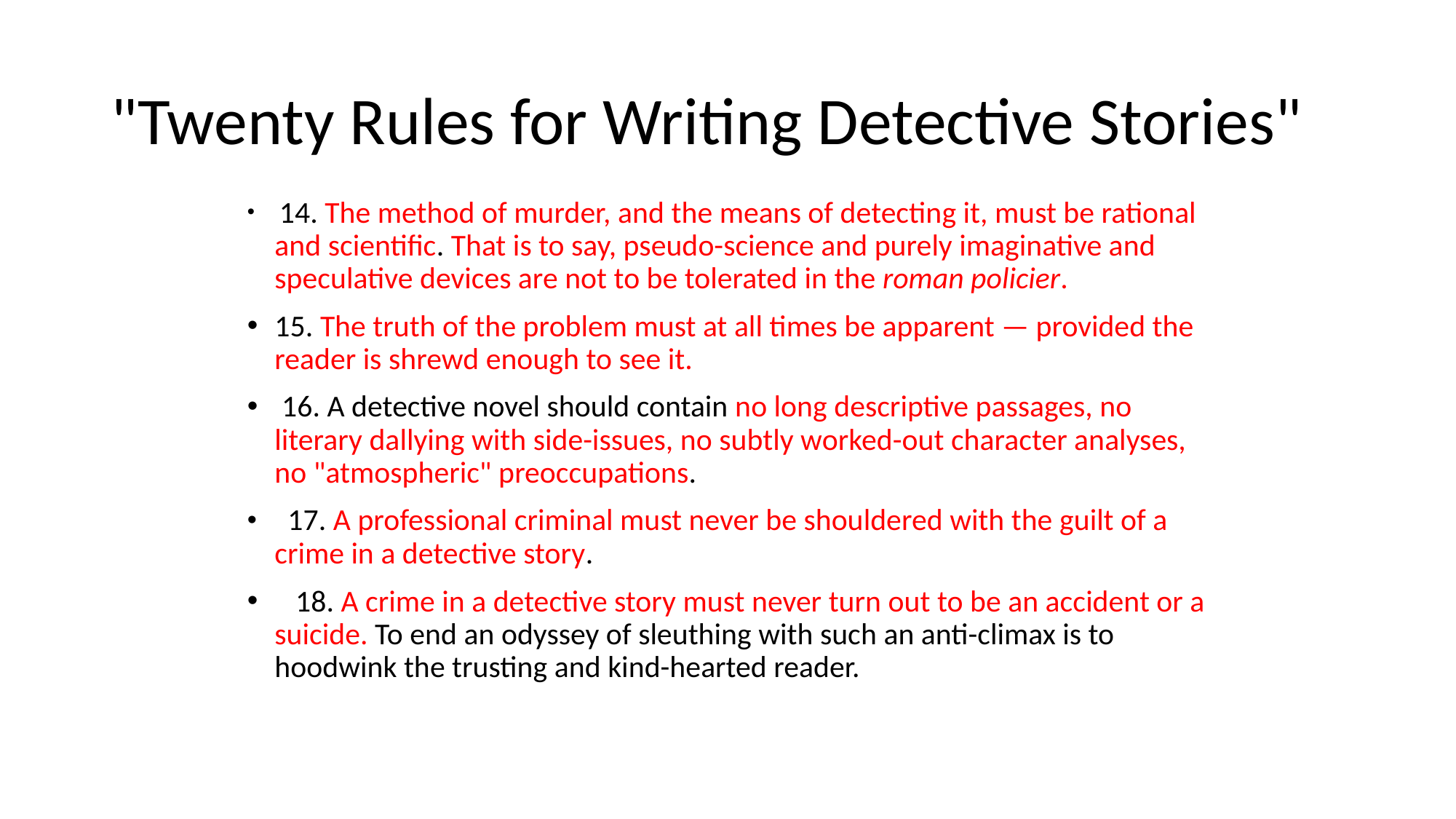

# "Twenty Rules for Writing Detective Stories"
 14. The method of murder, and the means of detecting it, must be rational and scientific. That is to say, pseudo-science and purely imaginative and speculative devices are not to be tolerated in the roman policier.
15. The truth of the problem must at all times be apparent — provided the reader is shrewd enough to see it.
 16. A detective novel should contain no long descriptive passages, no literary dallying with side-issues, no subtly worked-out character analyses, no "atmospheric" preoccupations.
  17. A professional criminal must never be shouldered with the guilt of a crime in a detective story.
   18. A crime in a detective story must never turn out to be an accident or a suicide. To end an odyssey of sleuthing with such an anti-climax is to hoodwink the trusting and kind-hearted reader.